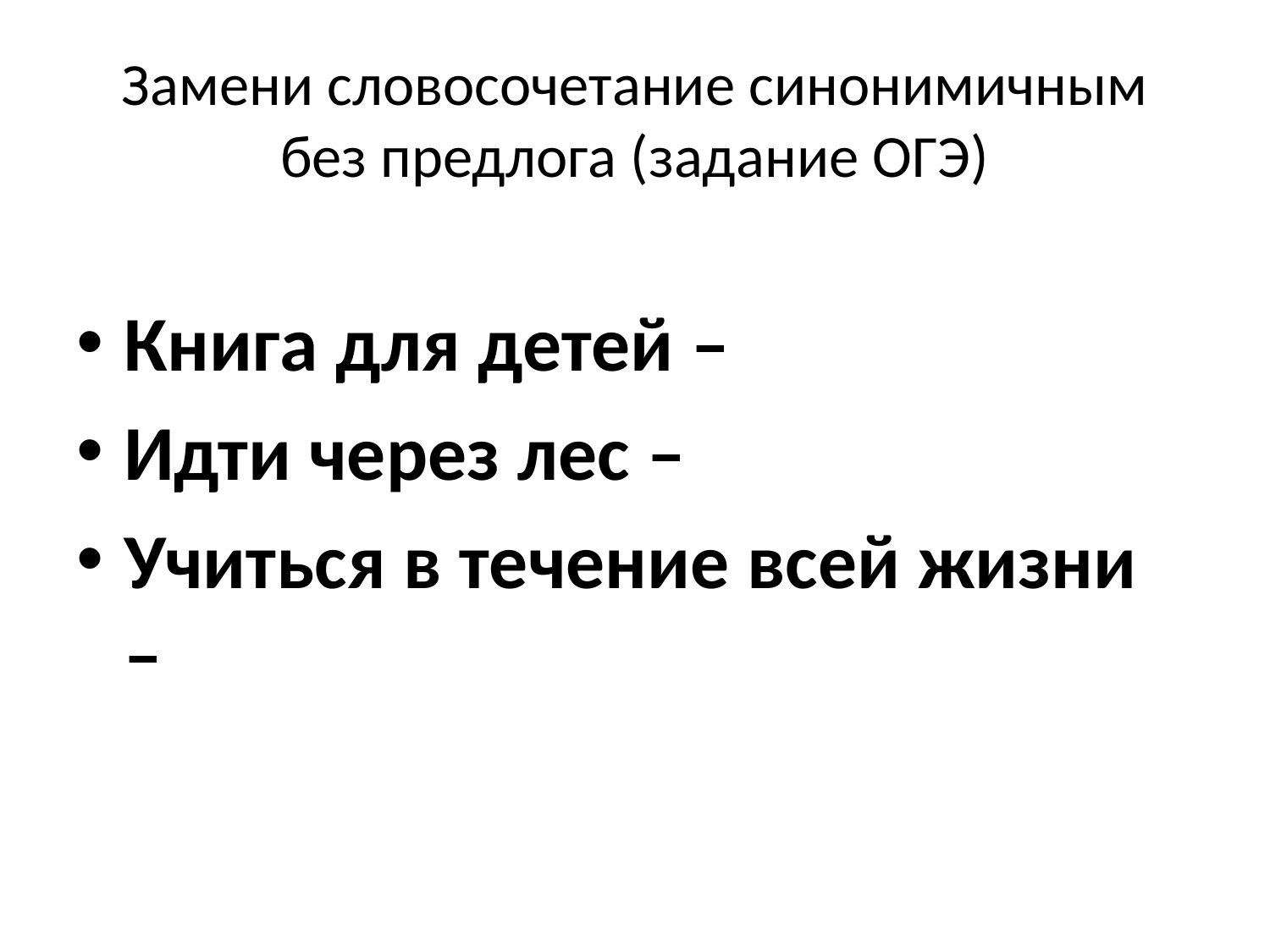

# Замени словосочетание синонимичным без предлога (задание ОГЭ)
Книга для детей –
Идти через лес –
Учиться в течение всей жизни –